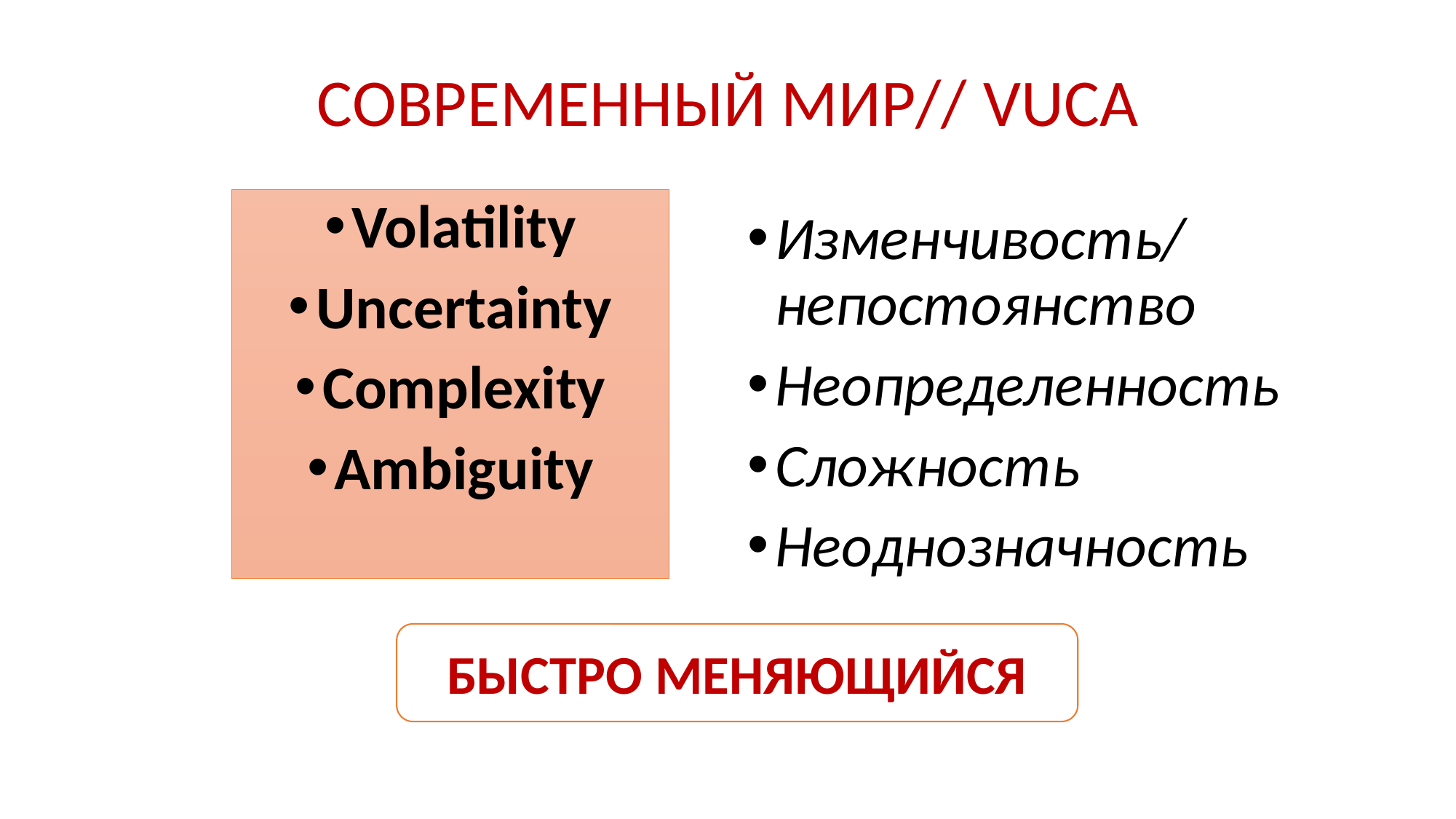

# СОВРЕМЕННЫЙ МИР// VUCA
Volatility
Uncertainty
Complexity
Ambiguity

Изменчивость/ непостоянство
Неопределенность
Сложность
Неоднозначность
БЫСТРО МЕНЯЮЩИЙСЯ